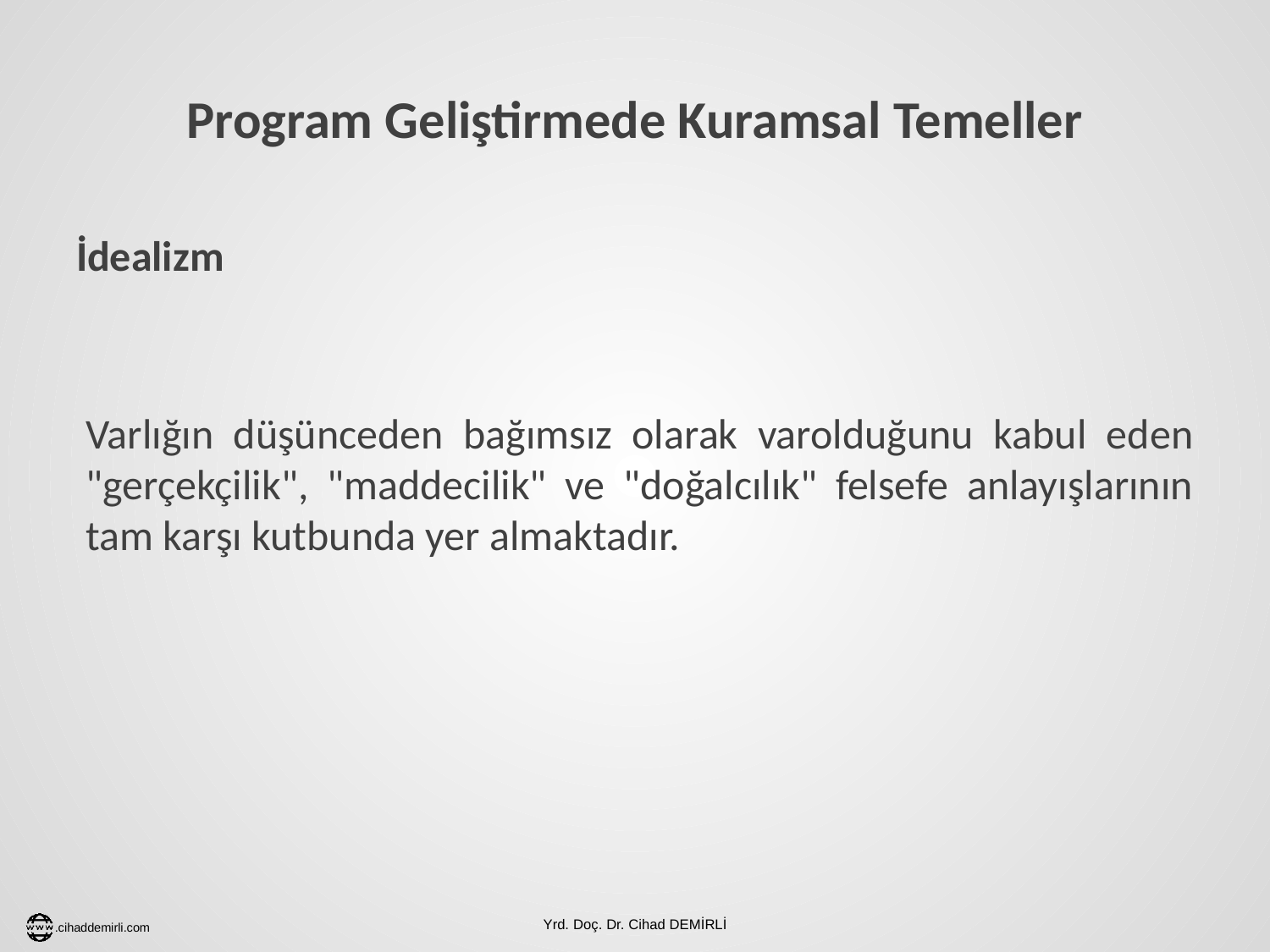

# Program Geliştirmede Kuramsal Temeller
İdealizm

Varlığın düşünceden bağımsız olarak varolduğunu kabul eden "gerçekçilik", "maddecilik" ve "doğalcılık" felsefe anlayışlarının tam karşı kutbunda yer almaktadır.